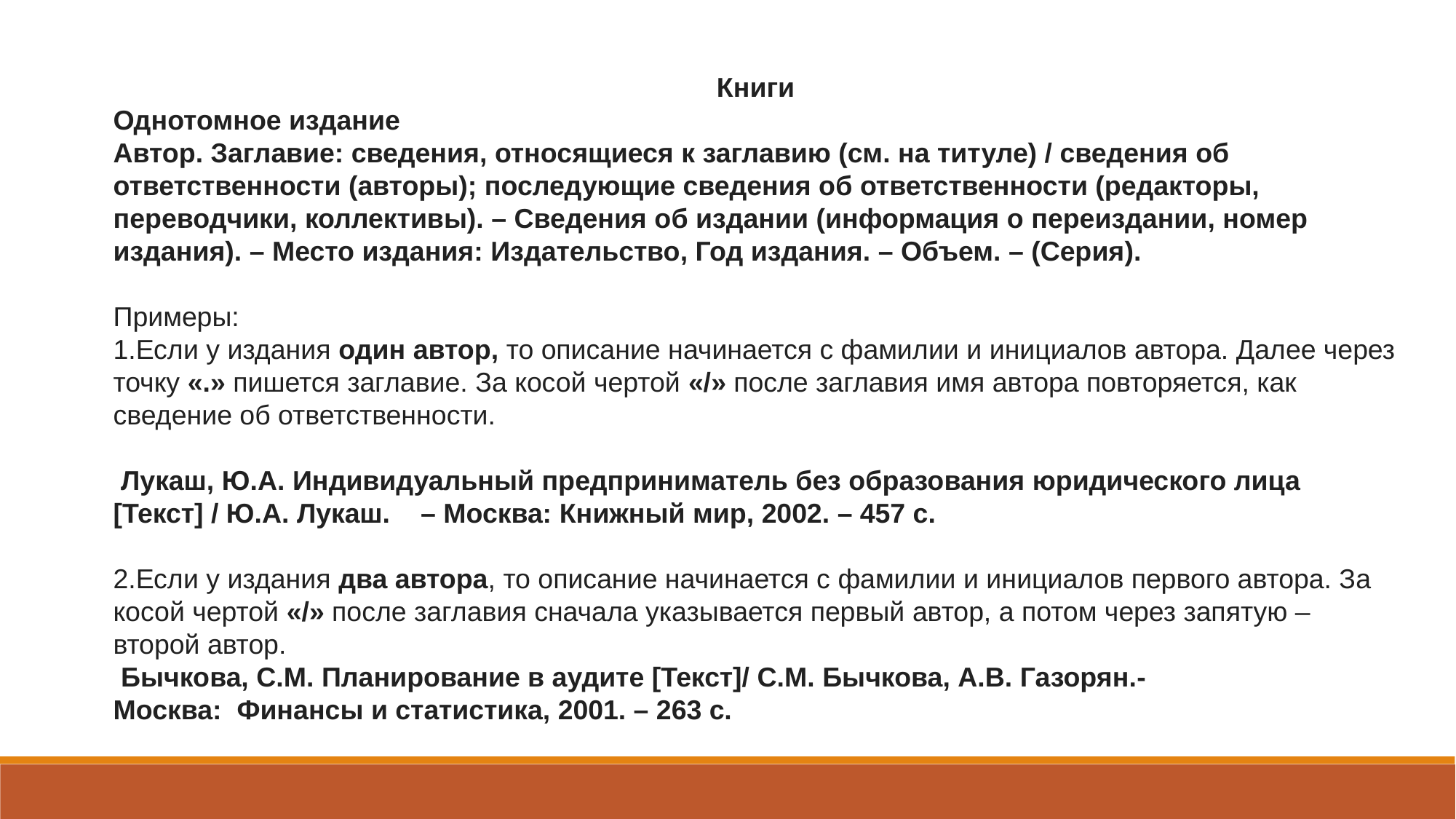

Книги
Однотомное издание
Автор. Заглавие: сведения, относящиеся к заглавию (см. на титуле) / сведения об ответственности (авторы); последующие сведения об ответственности (редакторы, переводчики, коллективы). – Сведения об издании (информация о переиздании, номер издания). – Место издания: Издательство, Год издания. – Объем. – (Серия).

Примеры:
Если у издания один автор, то описание начинается с фамилии и инициалов автора. Далее через точку «.» пишется заглавие. За косой чертой «/» после заглавия имя автора повторяется, как сведение об ответственности.

 Лукаш, Ю.А. Индивидуальный предприниматель без образования юридического лица [Текст] / Ю.А. Лукаш.    – Москва: Книжный мир, 2002. – 457 с.

Если у издания два автора, то описание начинается с фамилии и инициалов первого автора. За косой чертой «/» после заглавия сначала указывается первый автор, а потом через запятую – второй автор.
 Бычкова, С.М. Планирование в аудите [Текст]/ С.М. Бычкова, А.В. Газорян.-Москва:  Финансы и статистика, 2001. – 263 с.